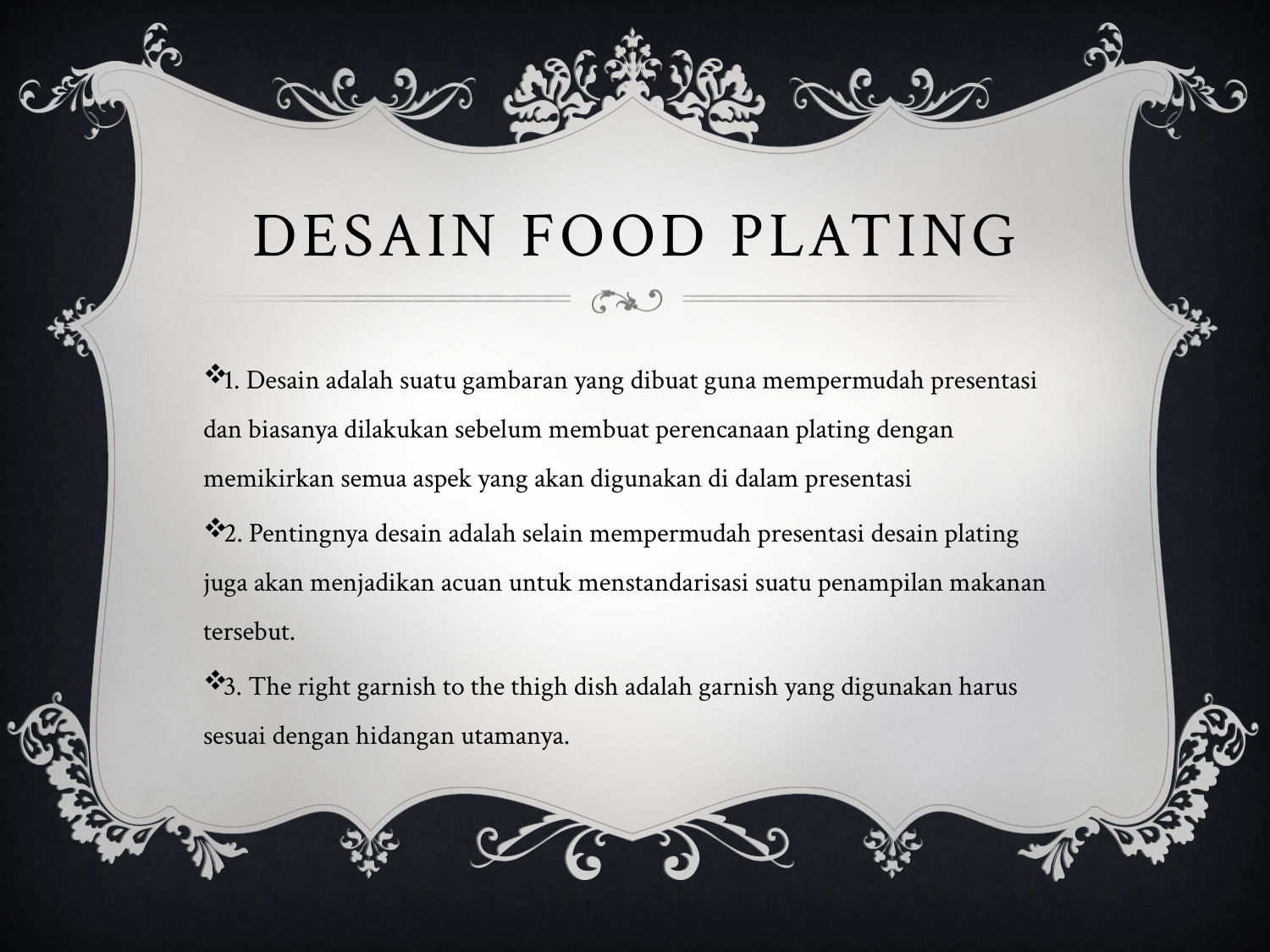

# DESAIN FOOD PLATING
1. Desain adalah suatu gambaran yang dibuat guna mempermudah presentasi dan biasanya dilakukan sebelum membuat perencanaan plating dengan memikirkan semua aspek yang akan digunakan di dalam presentasi
2. Pentingnya desain adalah selain mempermudah presentasi desain plating juga akan menjadikan acuan untuk menstandarisasi suatu penampilan makanan tersebut.
3. The right garnish to the thigh dish adalah garnish yang digunakan harus sesuai dengan hidangan utamanya.